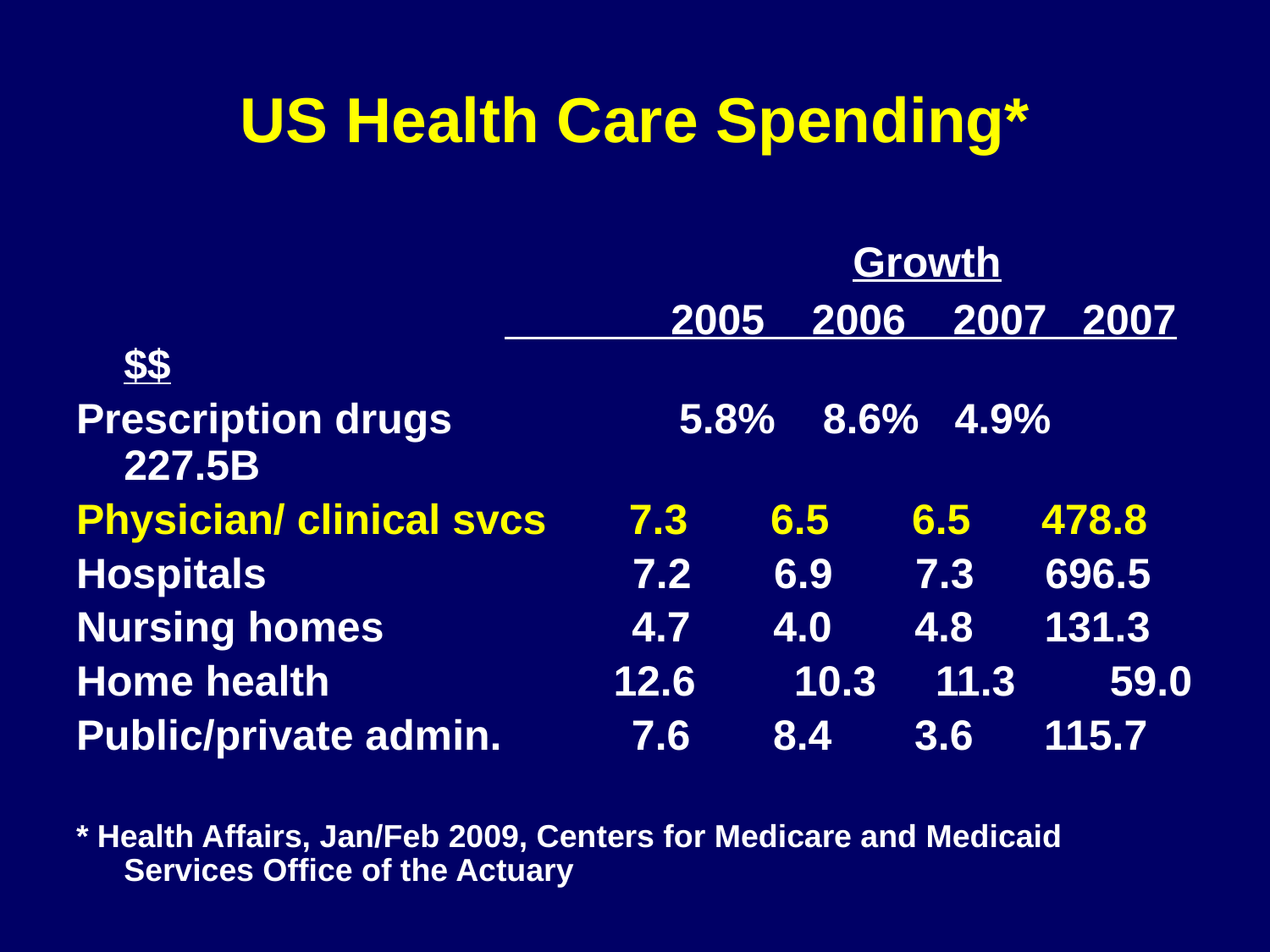

# US Health Care Spending*
						      Growth
				              2005    2006    2007   2007 $$
Prescription drugs		    5.8%    8.6%   4.9%   227.5B
Physician/ clinical svcs       7.3       6.5       6.5      478.8
Hospitals                               7.2       6.9       7.3      696.5
Nursing homes                     4.7       4.0       4.8      131.3
Home health                        12.6	   10.3     11.3        59.0
Public/private admin.           7.6       8.4       3.6      115.7

* Health Affairs, Jan/Feb 2009, Centers for Medicare and Medicaid Services Office of the Actuary